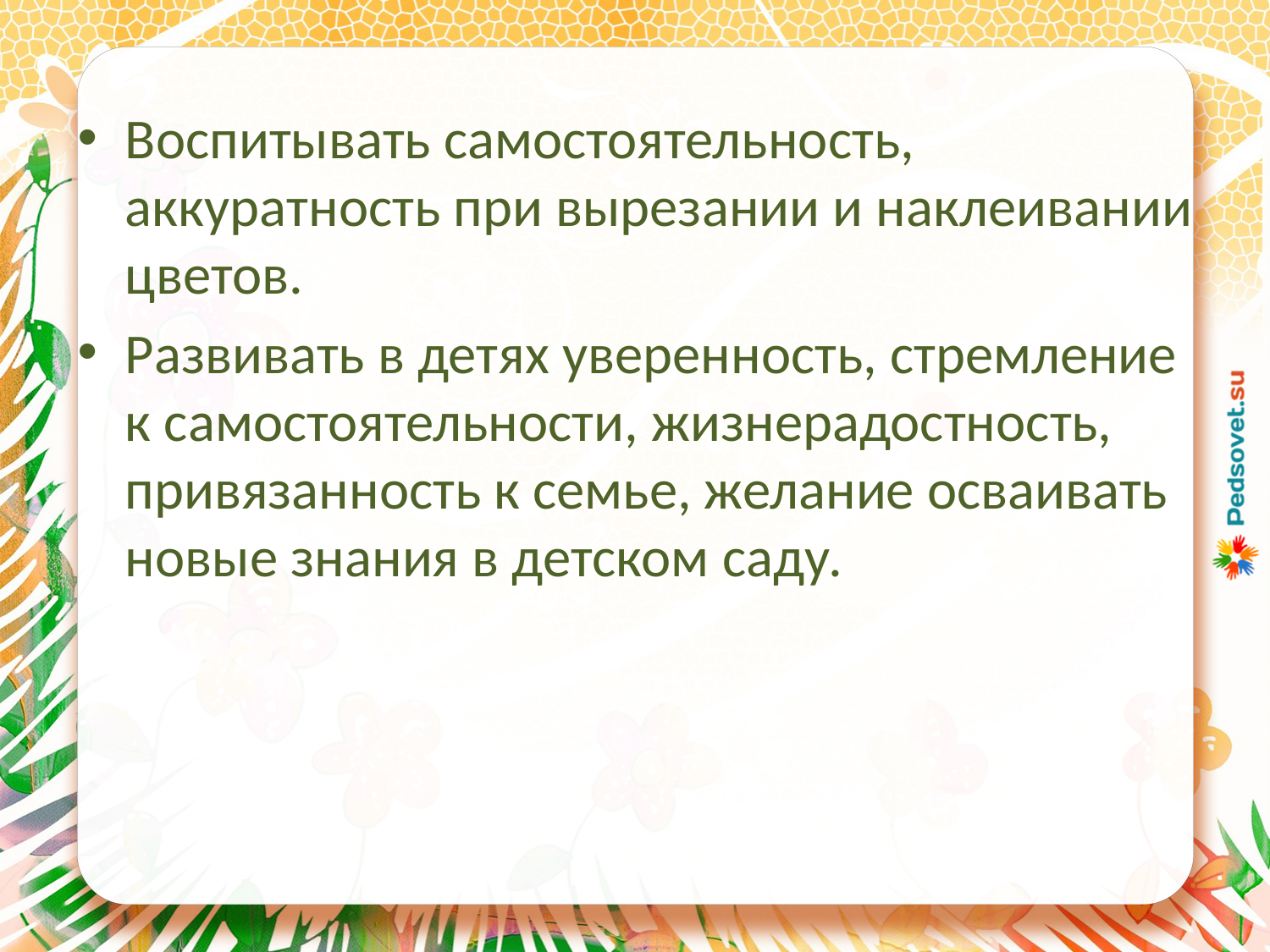

Воспитывать самостоятельность, аккуратность при вырезании и наклеивании цветов.
Развивать в детях уверенность, стремление к самостоятельности, жизнерадостность, привязанность к семье, желание осваивать новые знания в детском саду.